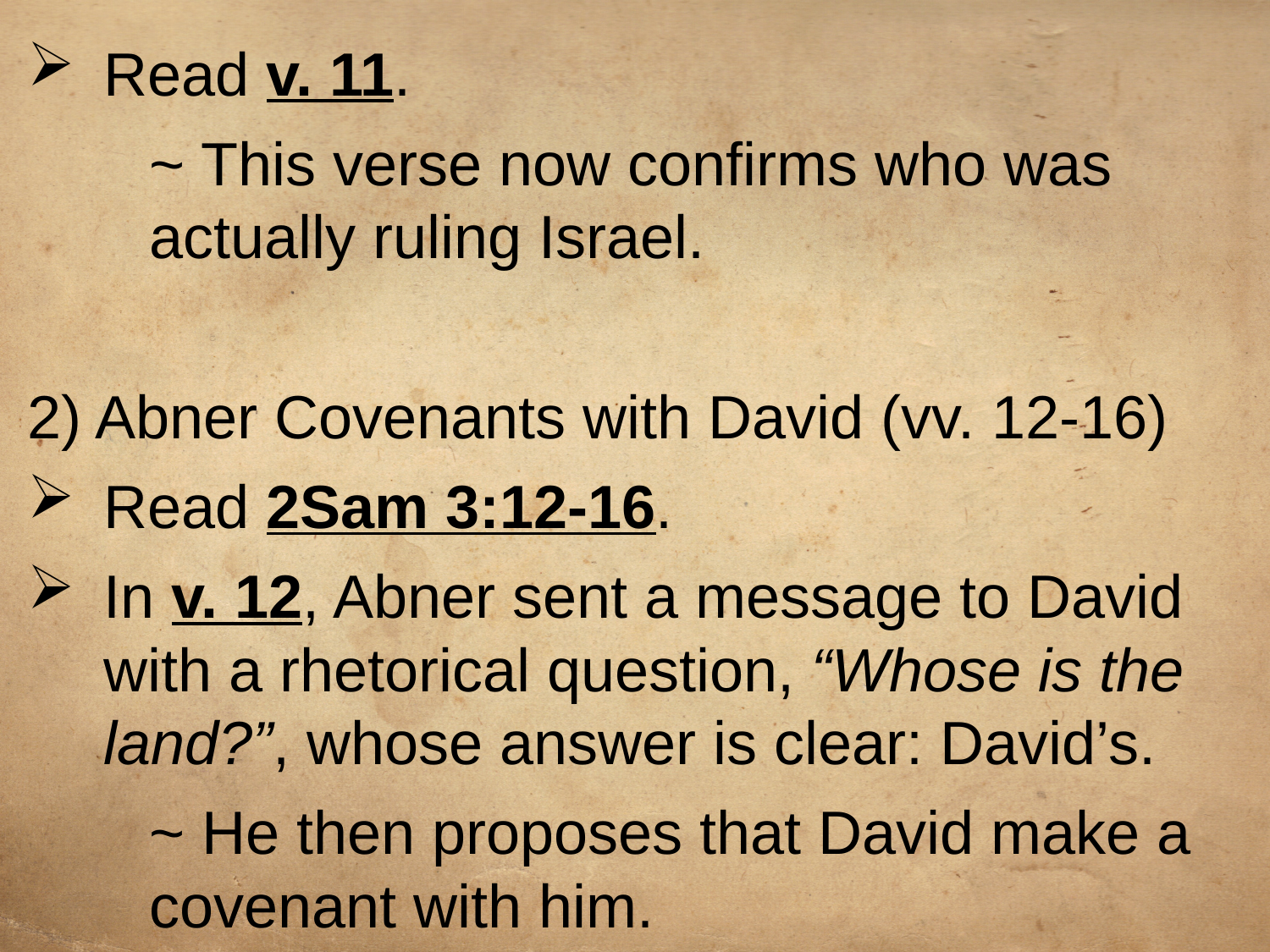

Read v. 11.
	~ This verse now confirms who was 			actually ruling Israel.

2) Abner Covenants with David (vv. 12-16)
Read 2Sam 3:12-16.
In v. 12, Abner sent a message to David with a rhetorical question, “Whose is the land?”, whose answer is clear: David’s.
	~ He then proposes that David make a 		covenant with him.